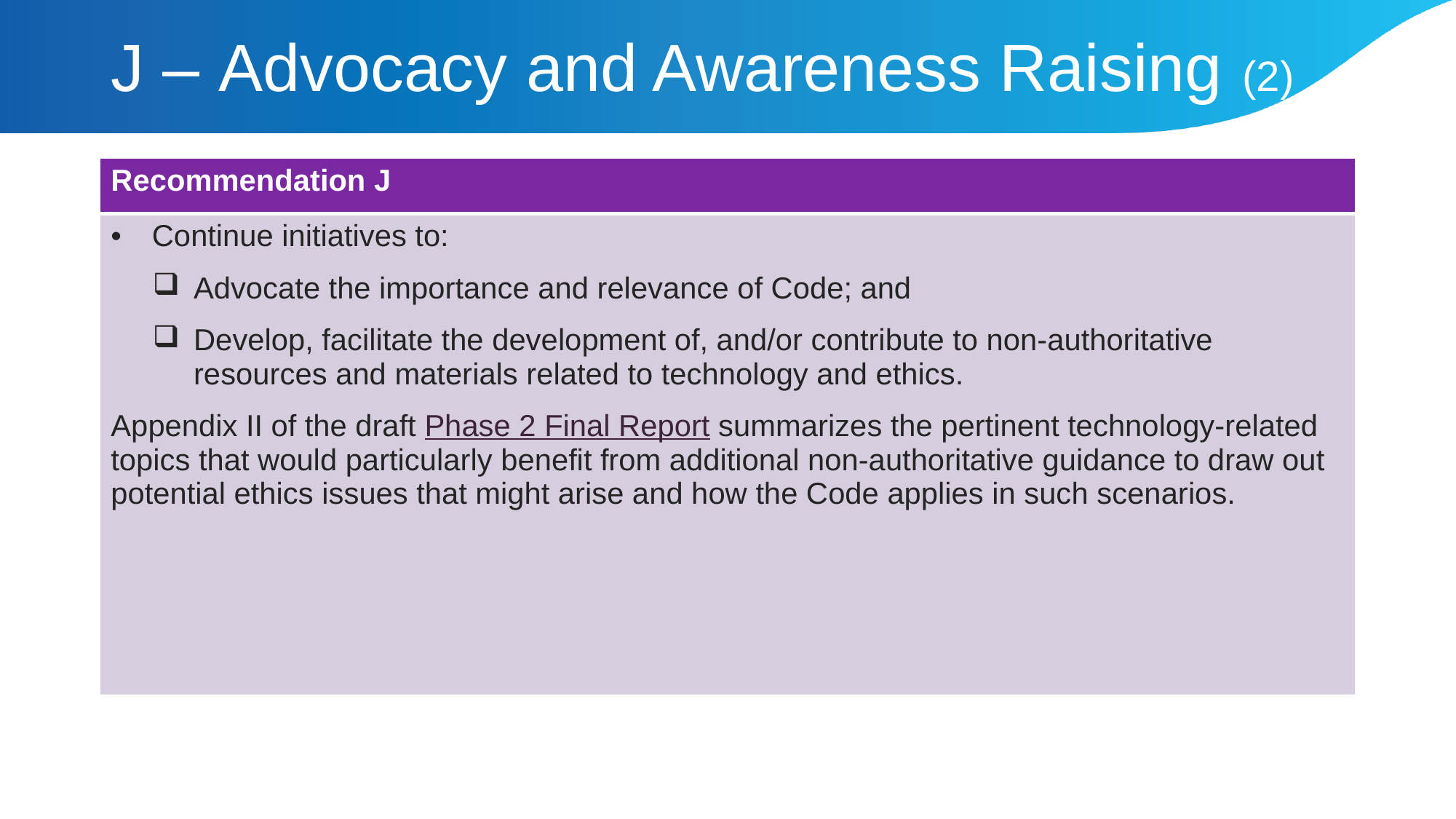

# J – Advocacy and Awareness Raising (2)
| Recommendation J |
| --- |
| Continue initiatives to: Advocate the importance and relevance of Code; and Develop, facilitate the development of, and/or contribute to non-authoritative resources and materials related to technology and ethics. Appendix II of the draft Phase 2 Final Report summarizes the pertinent technology-related topics that would particularly benefit from additional non-authoritative guidance to draw out potential ethics issues that might arise and how the Code applies in such scenarios. |